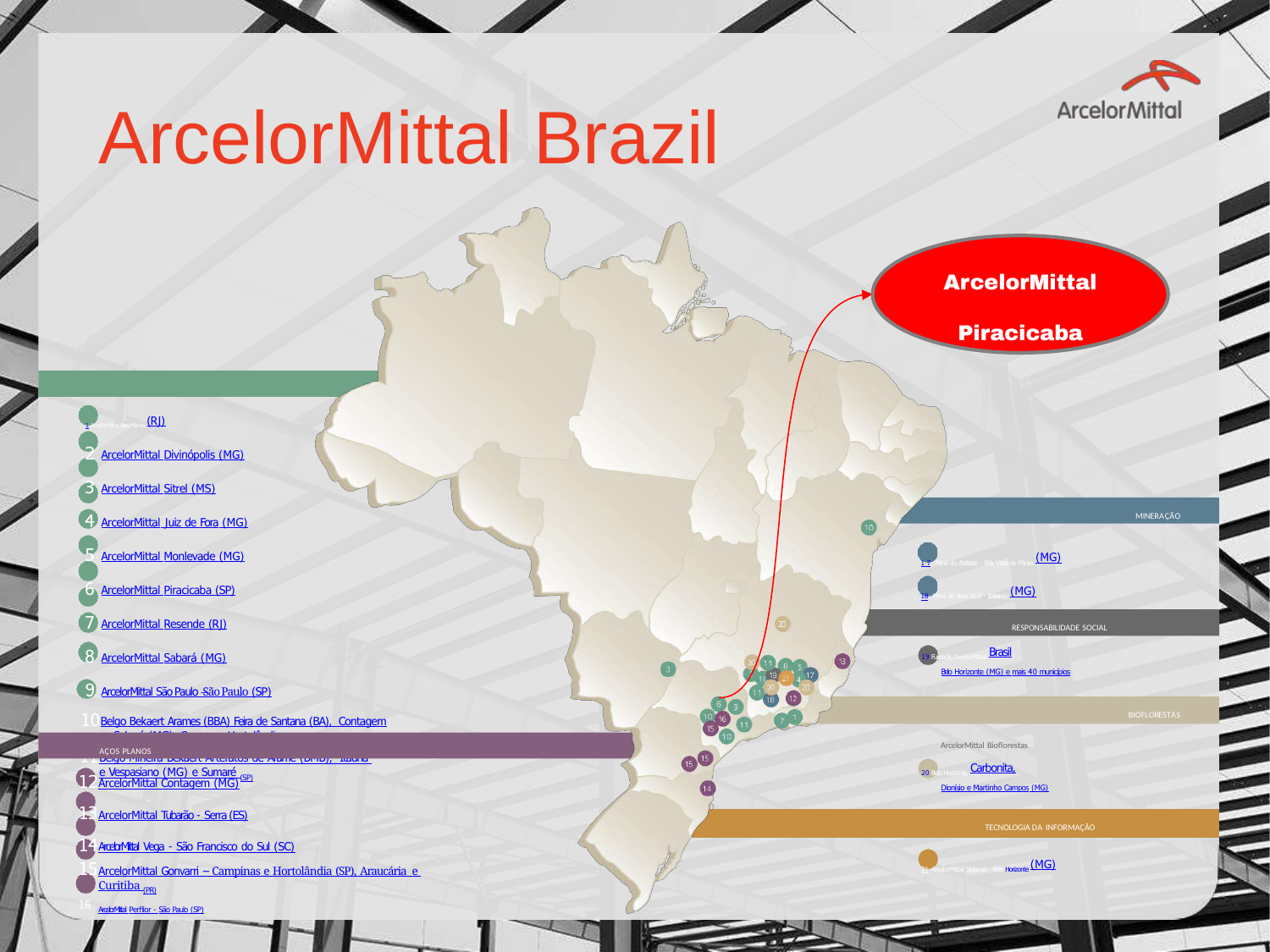

# ArcelorMittal Brazil

ArcelorMittal Piracicaba

1 ArcelorMittal Barra Mansa (RJ)
ArcelorMittal Divinópolis (MG)
ArcelorMittal Sitrel (MS)
ArcelorMittal Juiz de Fora (MG)
ArcelorMittal Monlevade (MG)
ArcelorMittal Piracicaba (SP)
ArcelorMittal Resende (RJ)
ArcelorMittal Sabará (MG)
ArcelorMittal São Paulo – São Paulo (SP)
Belgo Bekaert Arames (BBA) Feira de Santana (BA),  Contagem e Sabará (MG), Osasco e Hortolândia (SP)
Belgo-Mineira Bekaert Artefatos de Arame (BMB),  Itaúna e Vespasiano (MG) e Sumaré (SP)

MINERAÇÃO

17 Mina do Andrade - Bela Vista de Minas (MG)

18 Mina de Serra Azul - Itatiaiuçu (MG)

RESPONSABILIDADE SOCIAL

19 Fundação ArcelorMittal Brasil
Belo Horizonte (MG) e mais 40 municípios

BIOFLORESTAS
ArcelorMittal Bioflorestas
20 Belo Horizonte, Carbonita,
Dionísio e Martinho Campos (MG)

AÇOS PLANOS

ArcelorMittal Contagem (MG)
ArcelorMittal Tubarão - Serra (ES)
ArcelorMittal Vega - São Francisco do Sul (SC)
ArcelorMittal Gonvarri – Campinas e Hortolândia (SP), Araucária  e Curitiba (PR)
ArcelorMittal Perfilor - São Paulo (SP)

TECNOLOGIA DA INFORMAÇÃO

21 ArcelorMittal Sistemas - Belo Horizonte (MG)